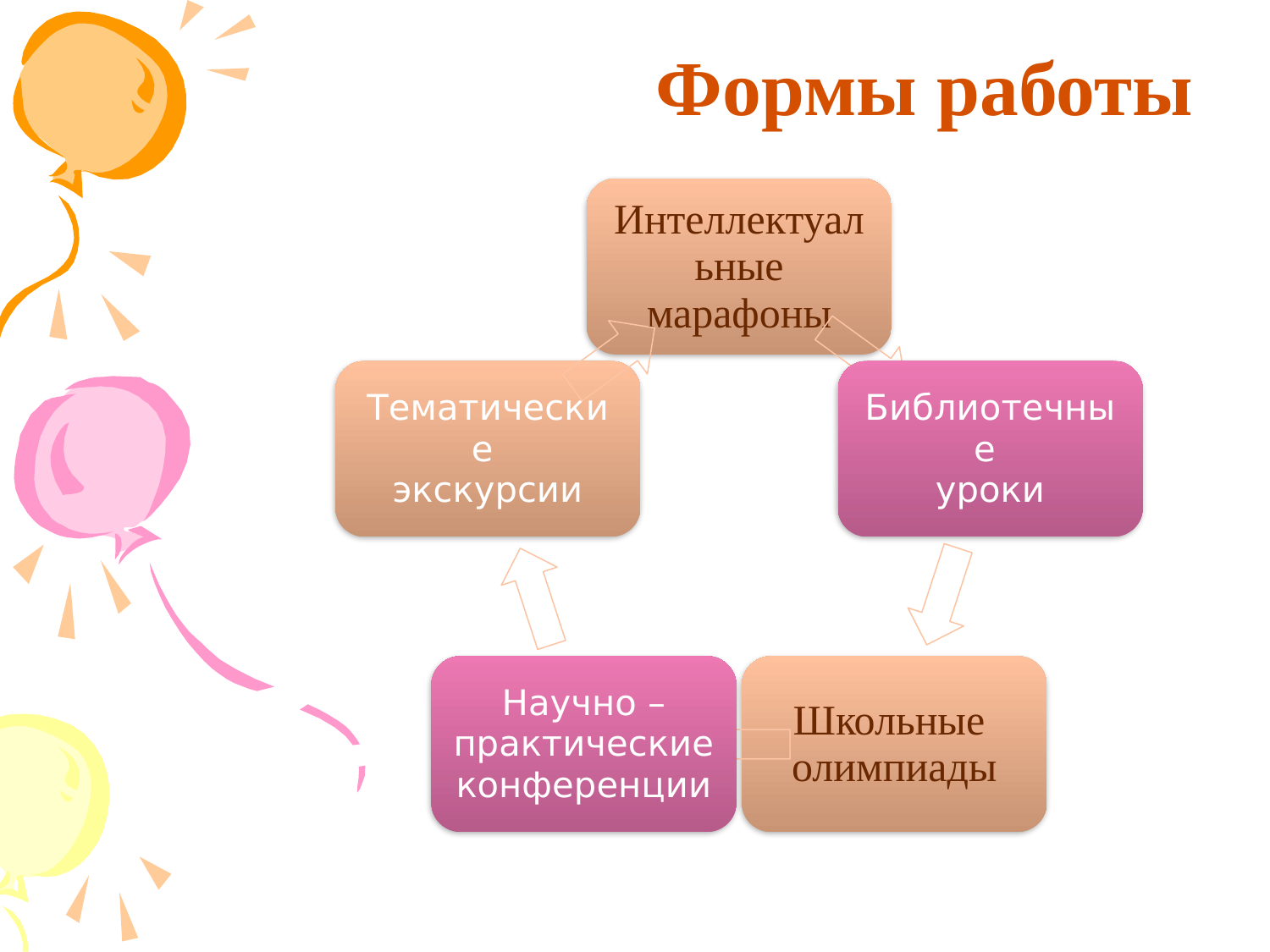

# Формы работы
Интеллектуальные марафоны
Библиотечные
уроки
Школьные
олимпиады
Научно – практические
конференции
Тематические
экскурсии